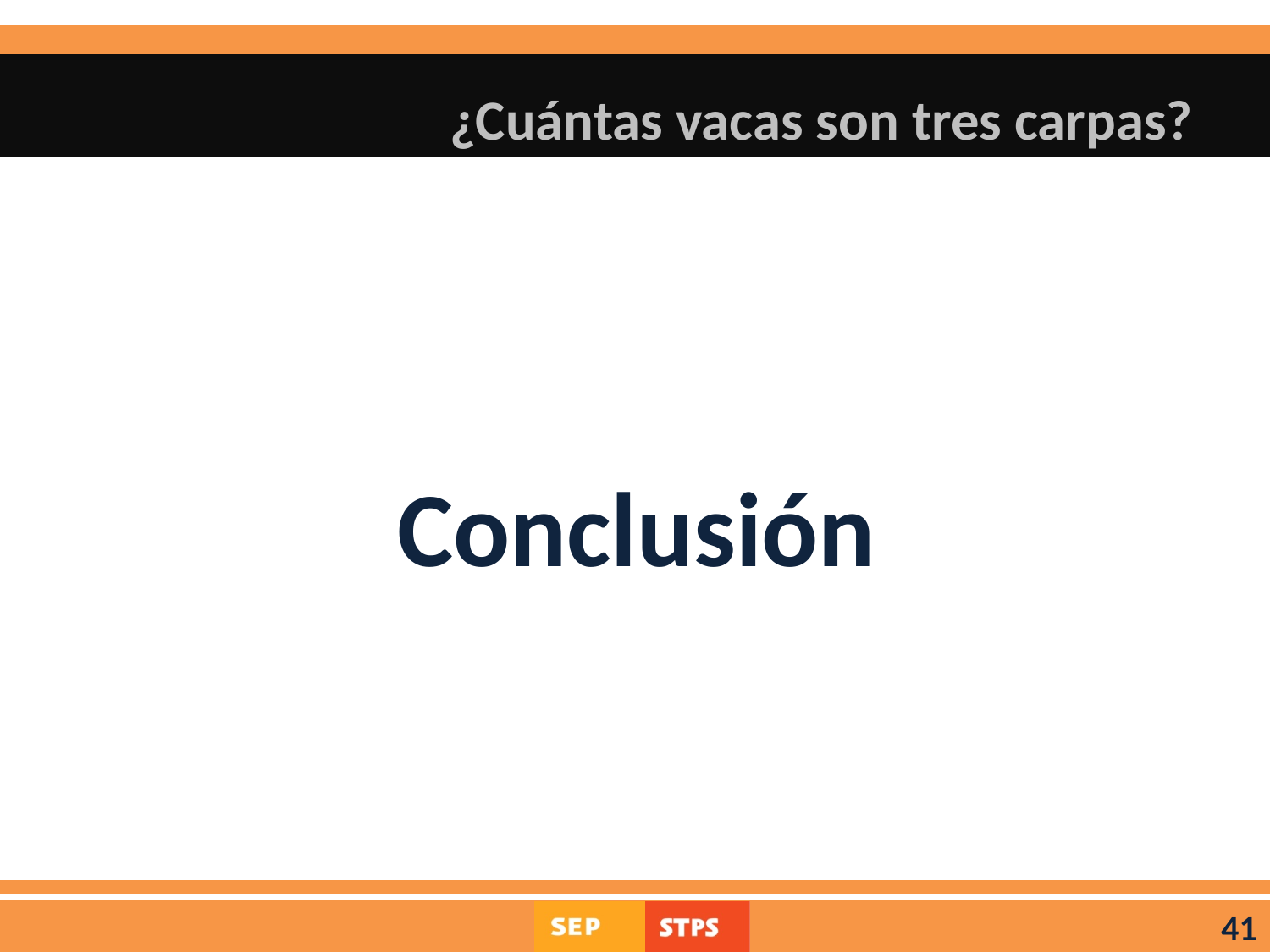

# ¿Cuántas vacas son tres carpas?
Conclusión

41